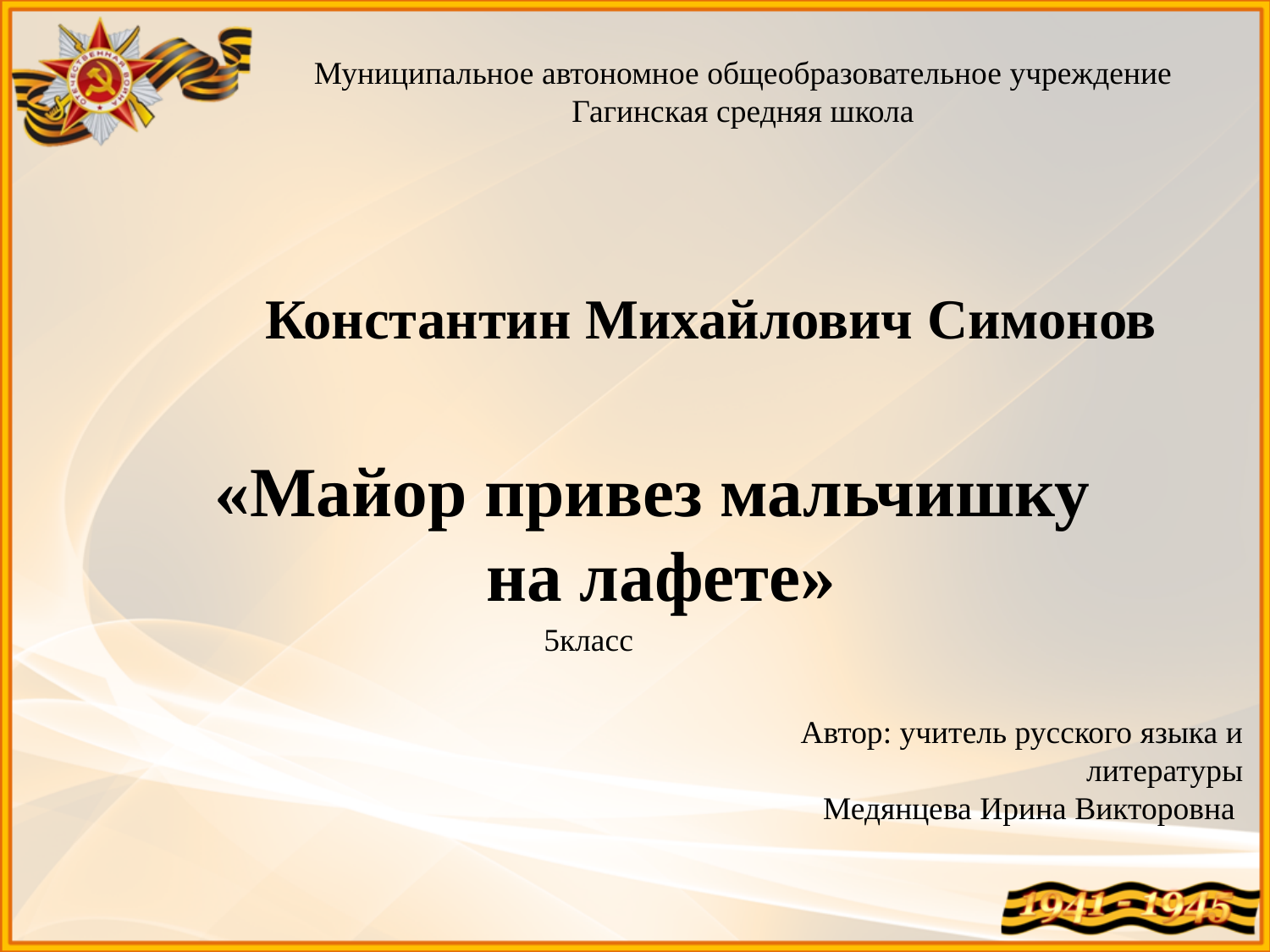

Муниципальное автономное общеобразовательное учреждение
Гагинская средняя школа
Константин Михайлович Симонов
«Майор привез мальчишку
на лафете»
5класс
Автор: учитель русского языка и литературы
Медянцева Ирина Викторовна